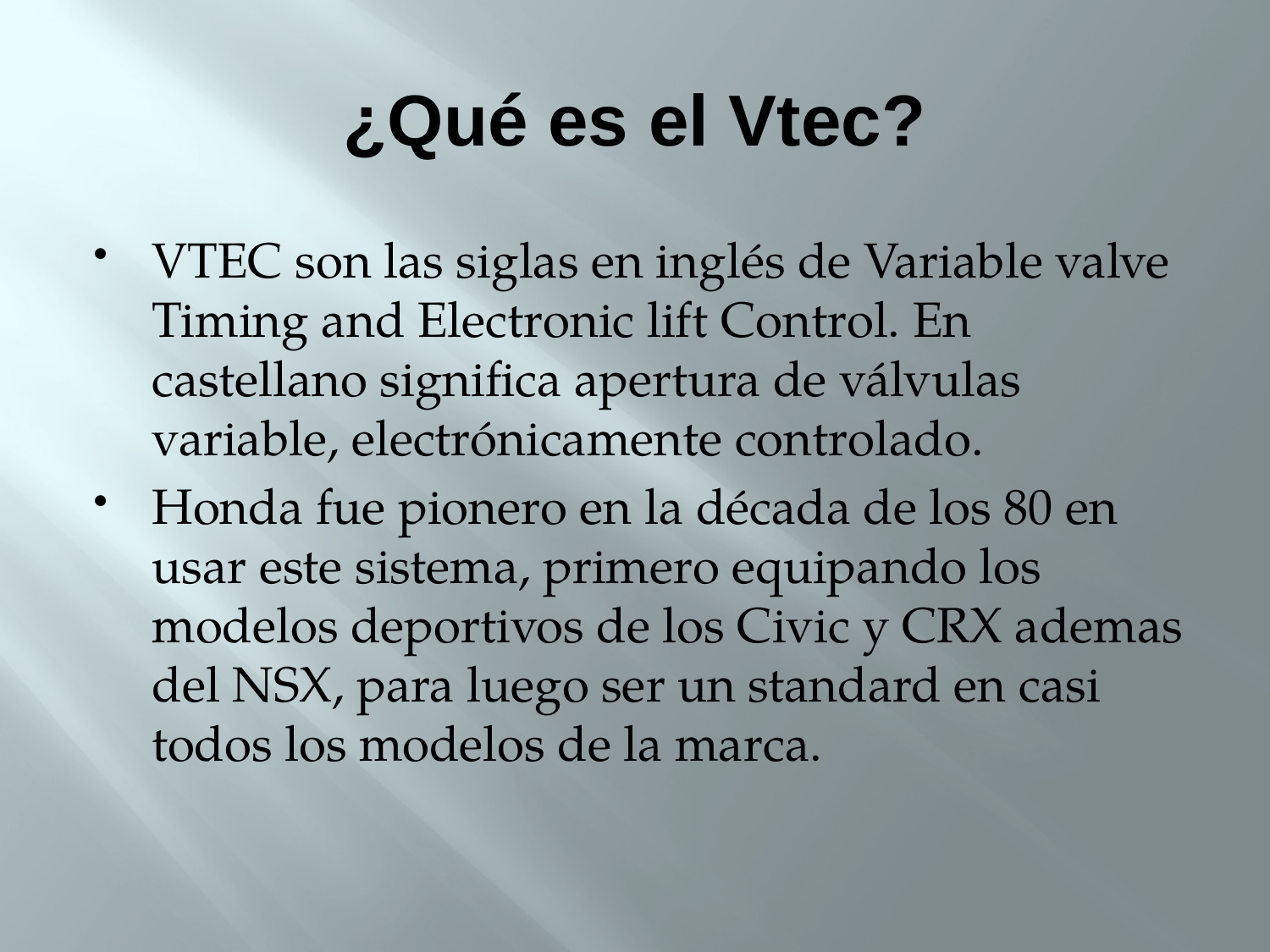

# ¿Qué es el Vtec?
VTEC son las siglas en inglés de Variable valve Timing and Electronic lift Control. En castellano significa apertura de válvulas variable, electrónicamente controlado.
Honda fue pionero en la década de los 80 en usar este sistema, primero equipando los modelos deportivos de los Civic y CRX ademas del NSX, para luego ser un standard en casi todos los modelos de la marca.